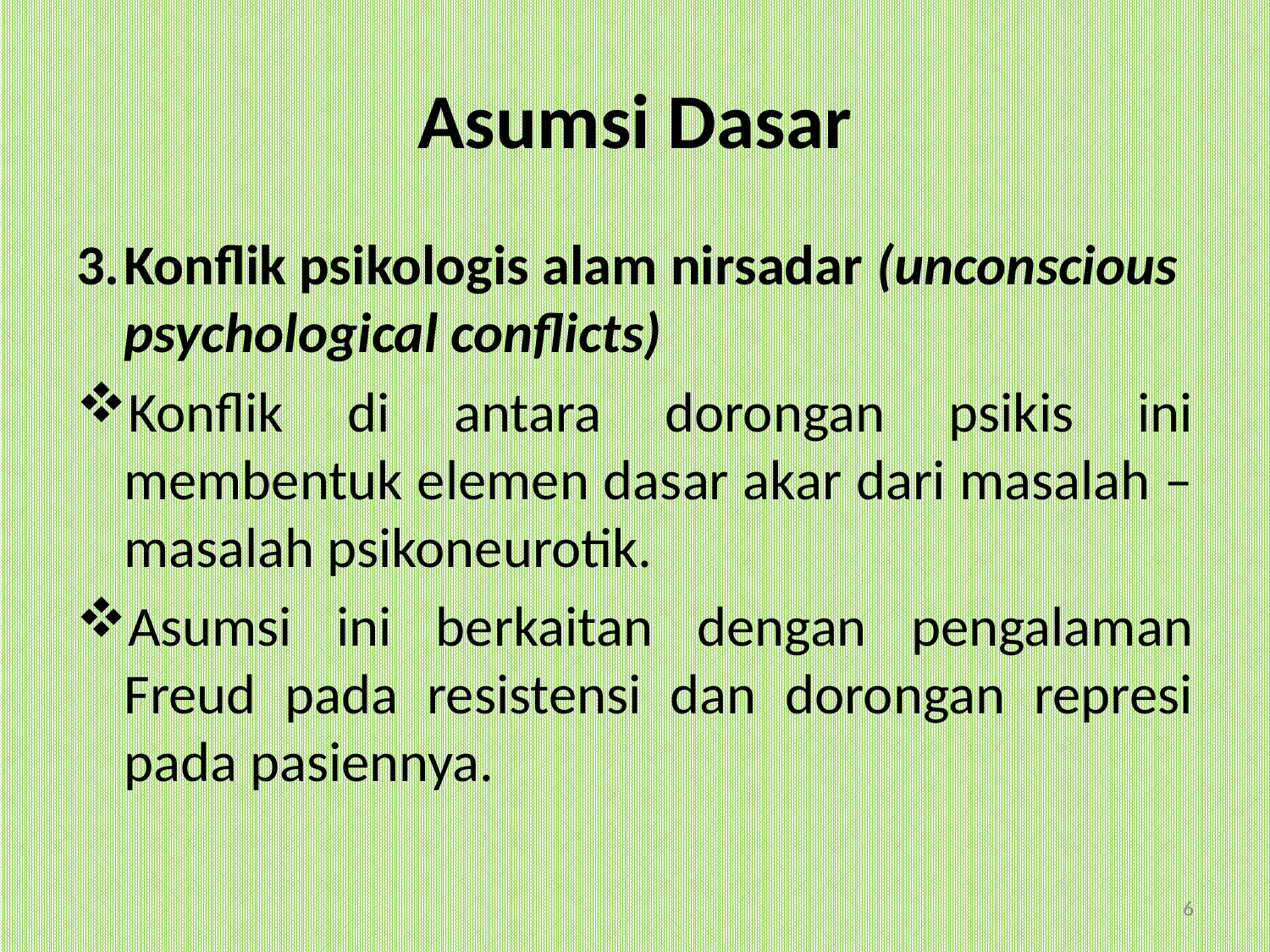

# Asumsi Dasar
3.	Konflik psikologis alam nirsadar (unconscious psychological conflicts)
Konflik di antara dorongan psikis ini membentuk elemen dasar akar dari masalah – masalah psikoneurotik.
Asumsi ini berkaitan dengan pengalaman Freud pada resistensi dan dorongan represi pada pasiennya.
6